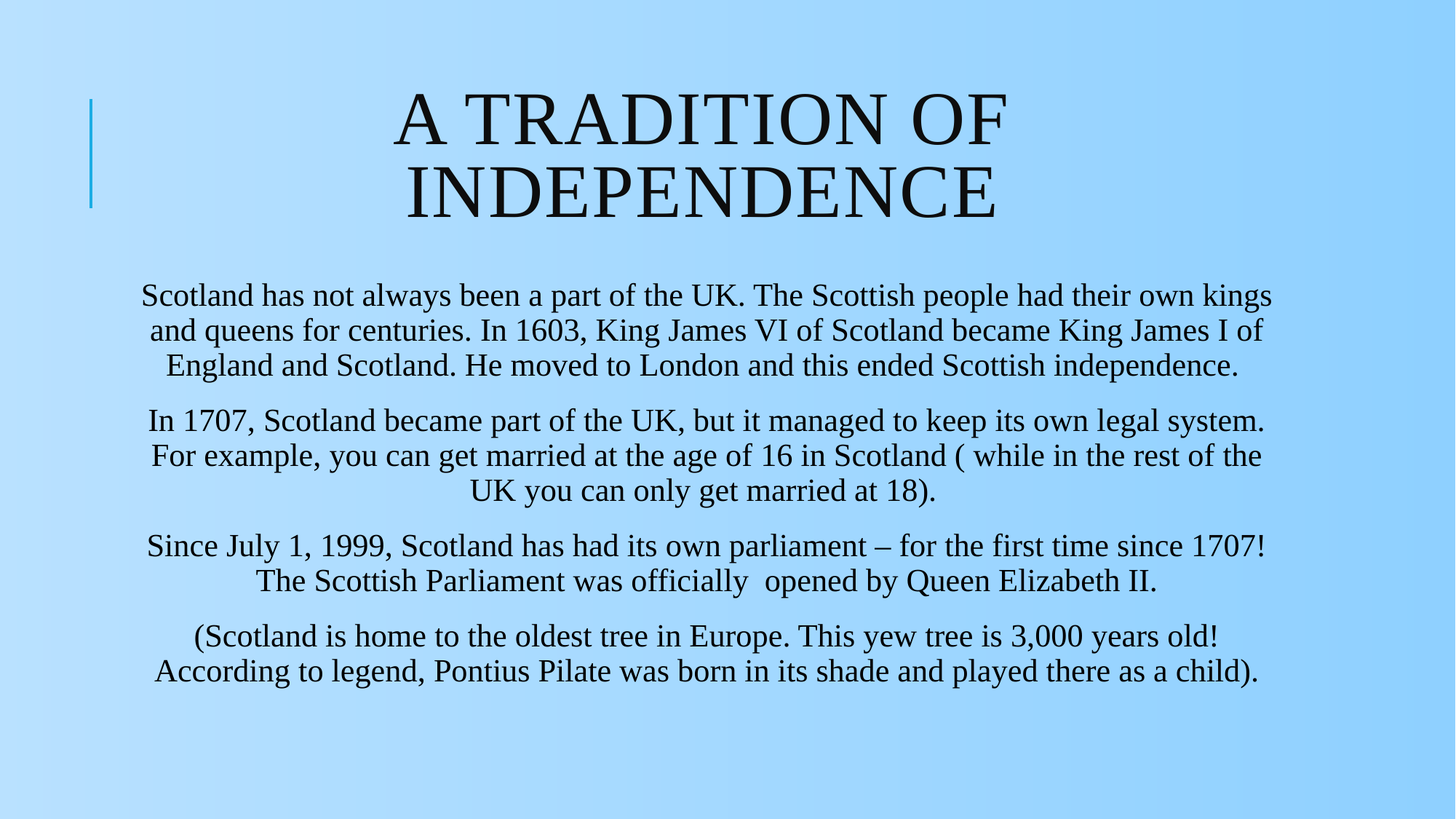

# A TRADITION OF INDEPENDENCE
Scotland has not always been a part of the UK. The Scottish people had their own kings and queens for centuries. In 1603, King James VI of Scotland became King James I of England and Scotland. He moved to London and this ended Scottish independence.
In 1707, Scotland became part of the UK, but it managed to keep its own legal system. For example, you can get married at the age of 16 in Scotland ( while in the rest of the UK you can only get married at 18).
Since July 1, 1999, Scotland has had its own parliament – for the first time since 1707! The Scottish Parliament was officially  opened by Queen Elizabeth II.
(Scotland is home to the oldest tree in Europe. This yew tree is 3,000 years old! According to legend, Pontius Pilate was born in its shade and played there as a child).